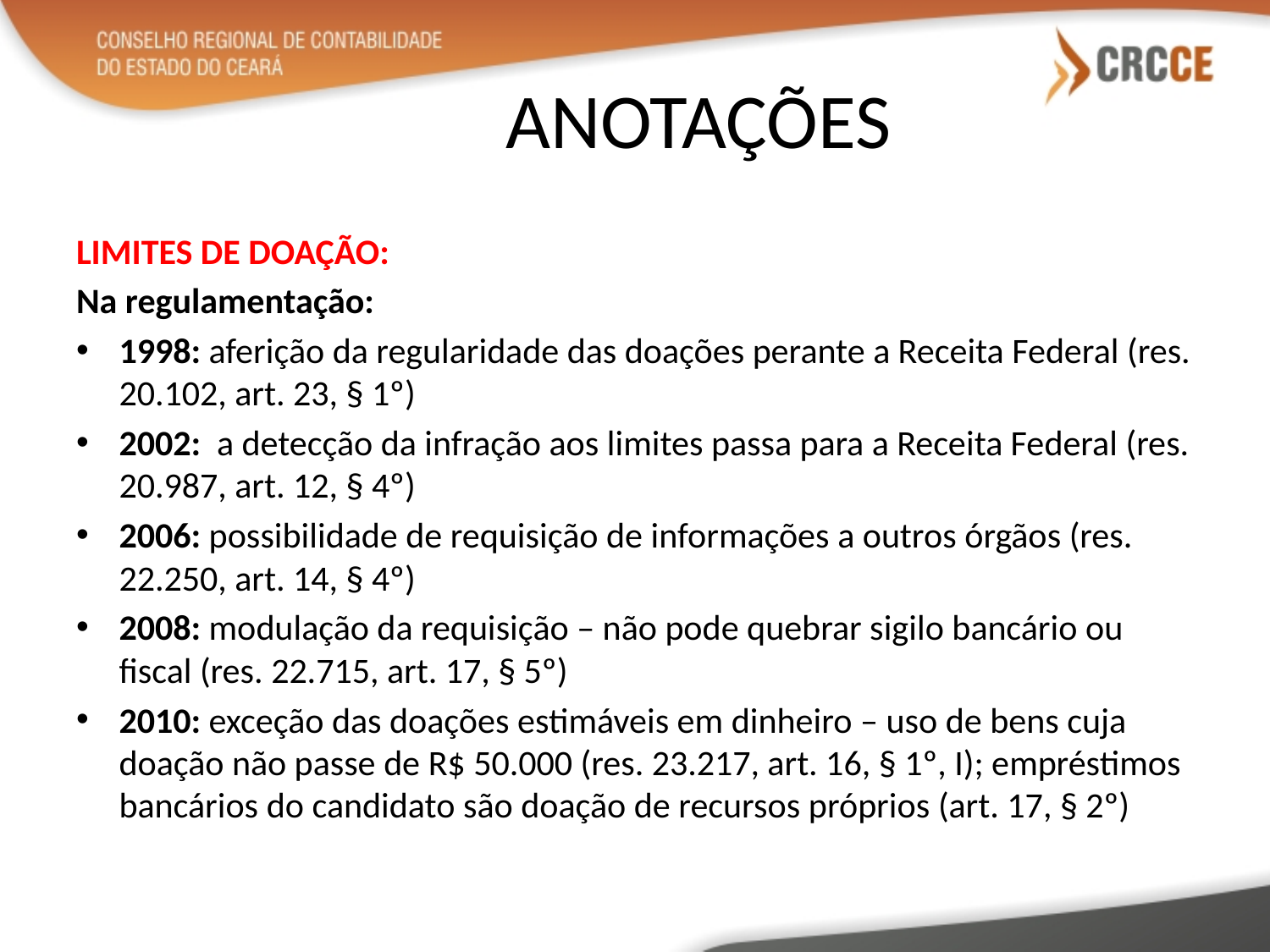

# ANOTAÇÕES
LIMITES DE DOAÇÃO:
Na regulamentação:
1998: aferição da regularidade das doações perante a Receita Federal (res. 20.102, art. 23, § 1º)
2002:  a detecção da infração aos limites passa para a Receita Federal (res. 20.987, art. 12, § 4º)
2006: possibilidade de requisição de informações a outros órgãos (res. 22.250, art. 14, § 4º)
2008: modulação da requisição – não pode quebrar sigilo bancário ou fiscal (res. 22.715, art. 17, § 5º)
2010: exceção das doações estimáveis em dinheiro – uso de bens cuja doação não passe de R$ 50.000 (res. 23.217, art. 16, § 1º, I); empréstimos bancários do candidato são doação de recursos próprios (art. 17, § 2º)